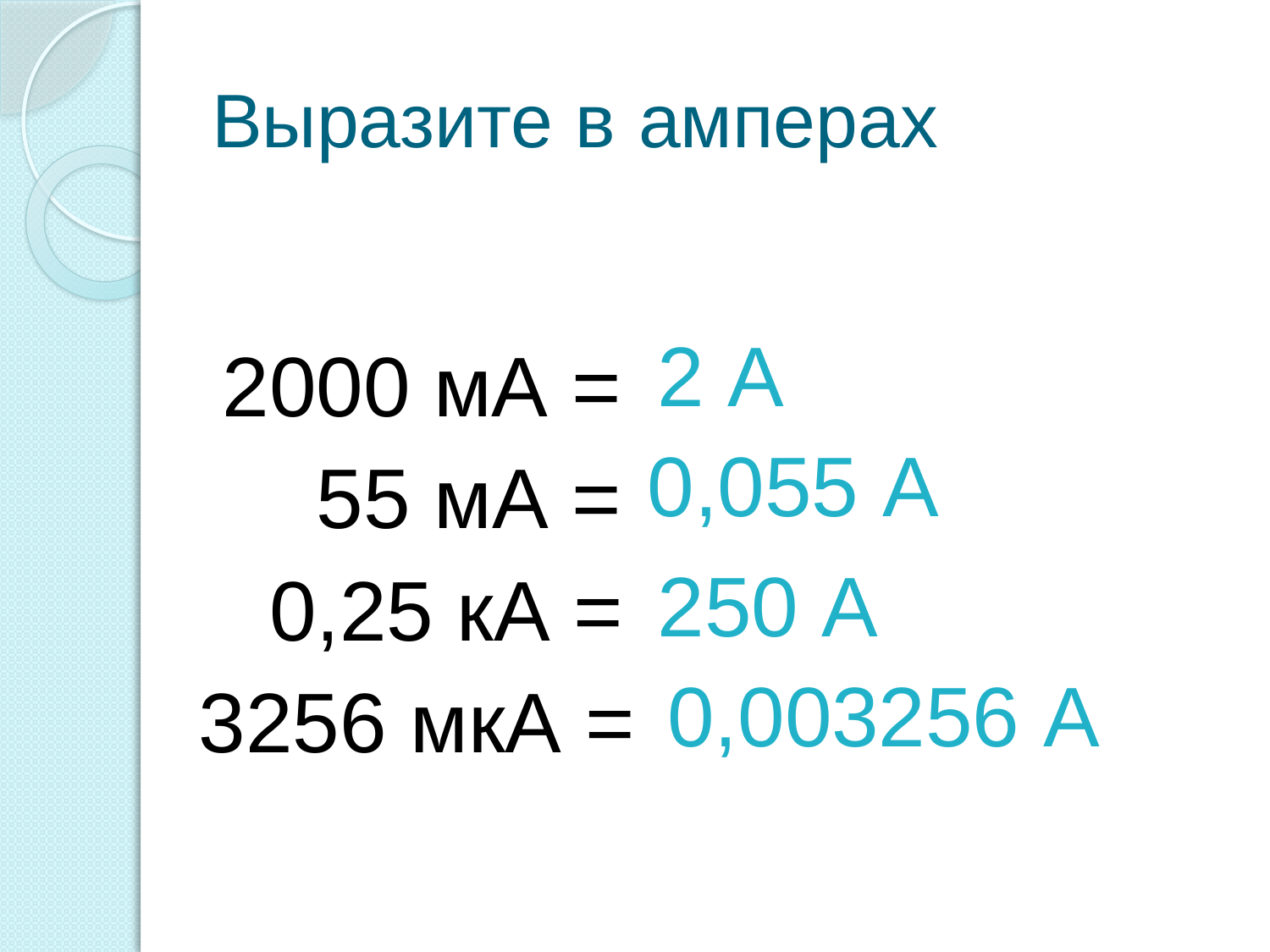

# Выразите в амперах

 2000 мА =
     55 мА =
   0,25 кА =
3256 мкА =
2 А
0,055 А
250 А
0,003256 А